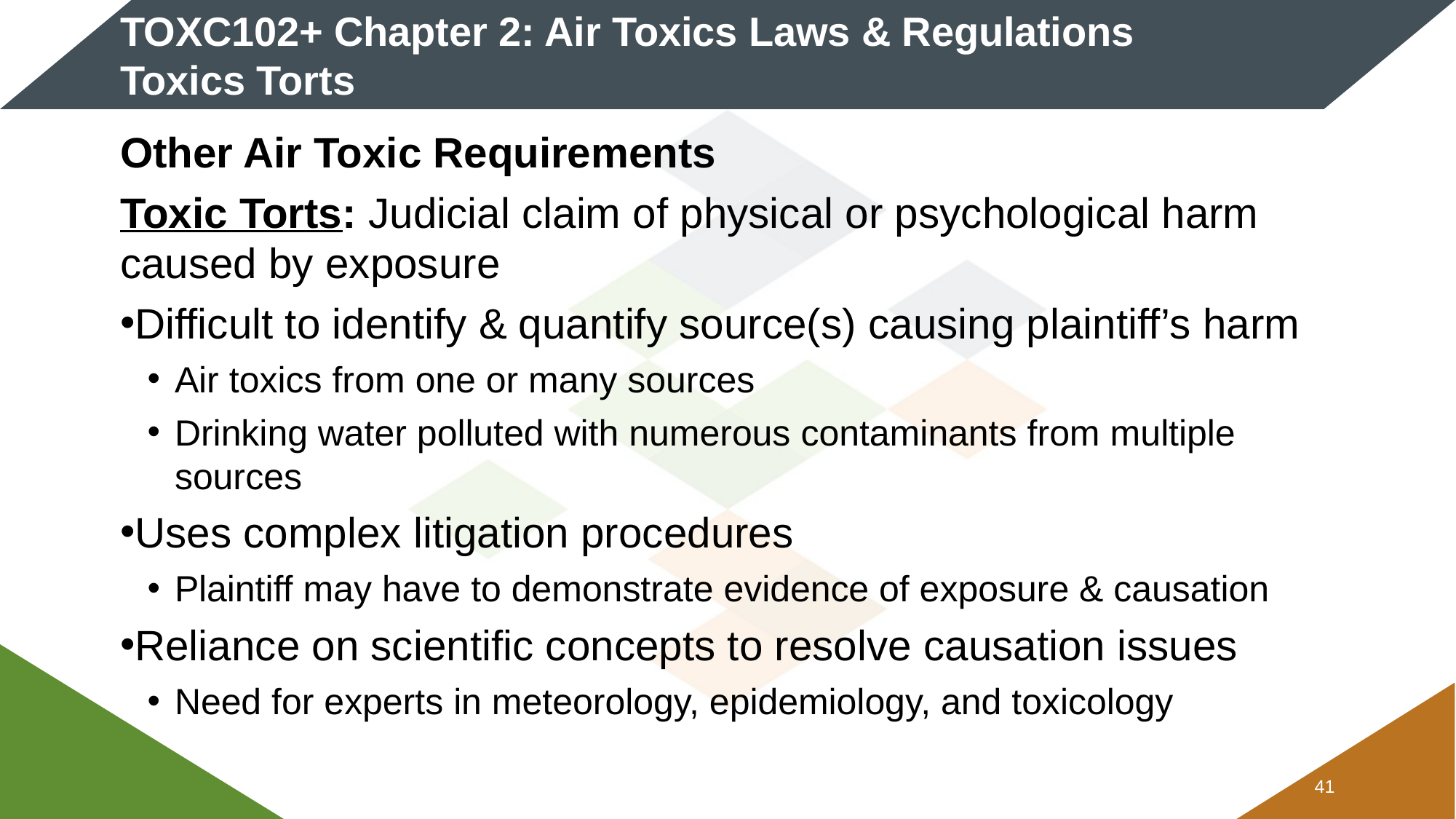

# TOXC102+ Chapter 2: Air Toxics Laws & Regulations Toxics Torts
Other Air Toxic Requirements
Toxic Torts: Judicial claim of physical or psychological harm caused by exposure
Difficult to identify & quantify source(s) causing plaintiff’s harm
Air toxics from one or many sources
Drinking water polluted with numerous contaminants from multiple sources
Uses complex litigation procedures
Plaintiff may have to demonstrate evidence of exposure & causation
Reliance on scientific concepts to resolve causation issues
Need for experts in meteorology, epidemiology, and toxicology
41